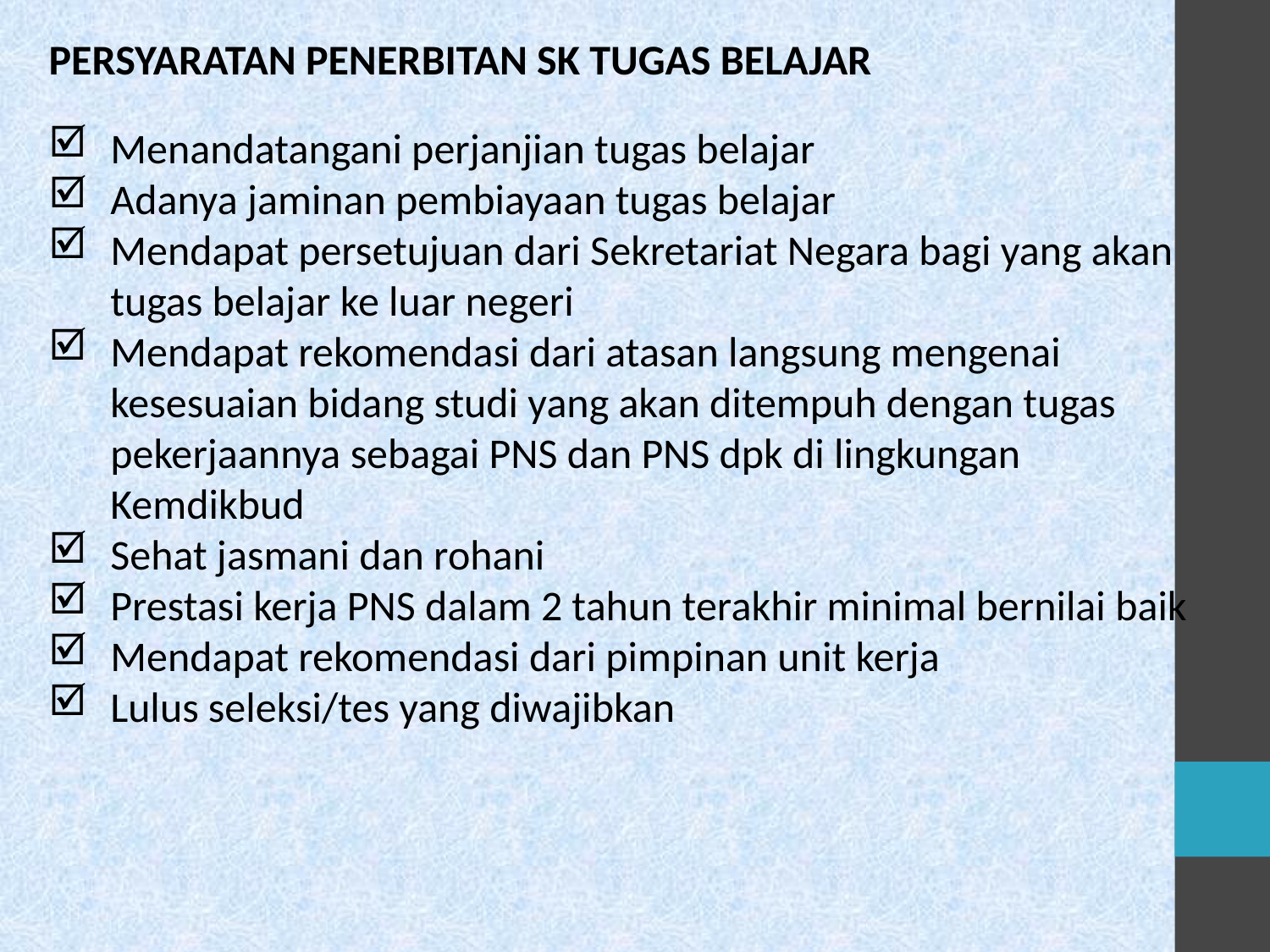

PERSYARATAN PENERBITAN SK TUGAS BELAJAR
Menandatangani perjanjian tugas belajar
Adanya jaminan pembiayaan tugas belajar
Mendapat persetujuan dari Sekretariat Negara bagi yang akan tugas belajar ke luar negeri
Mendapat rekomendasi dari atasan langsung mengenai kesesuaian bidang studi yang akan ditempuh dengan tugas pekerjaannya sebagai PNS dan PNS dpk di lingkungan Kemdikbud
Sehat jasmani dan rohani
Prestasi kerja PNS dalam 2 tahun terakhir minimal bernilai baik
Mendapat rekomendasi dari pimpinan unit kerja
Lulus seleksi/tes yang diwajibkan